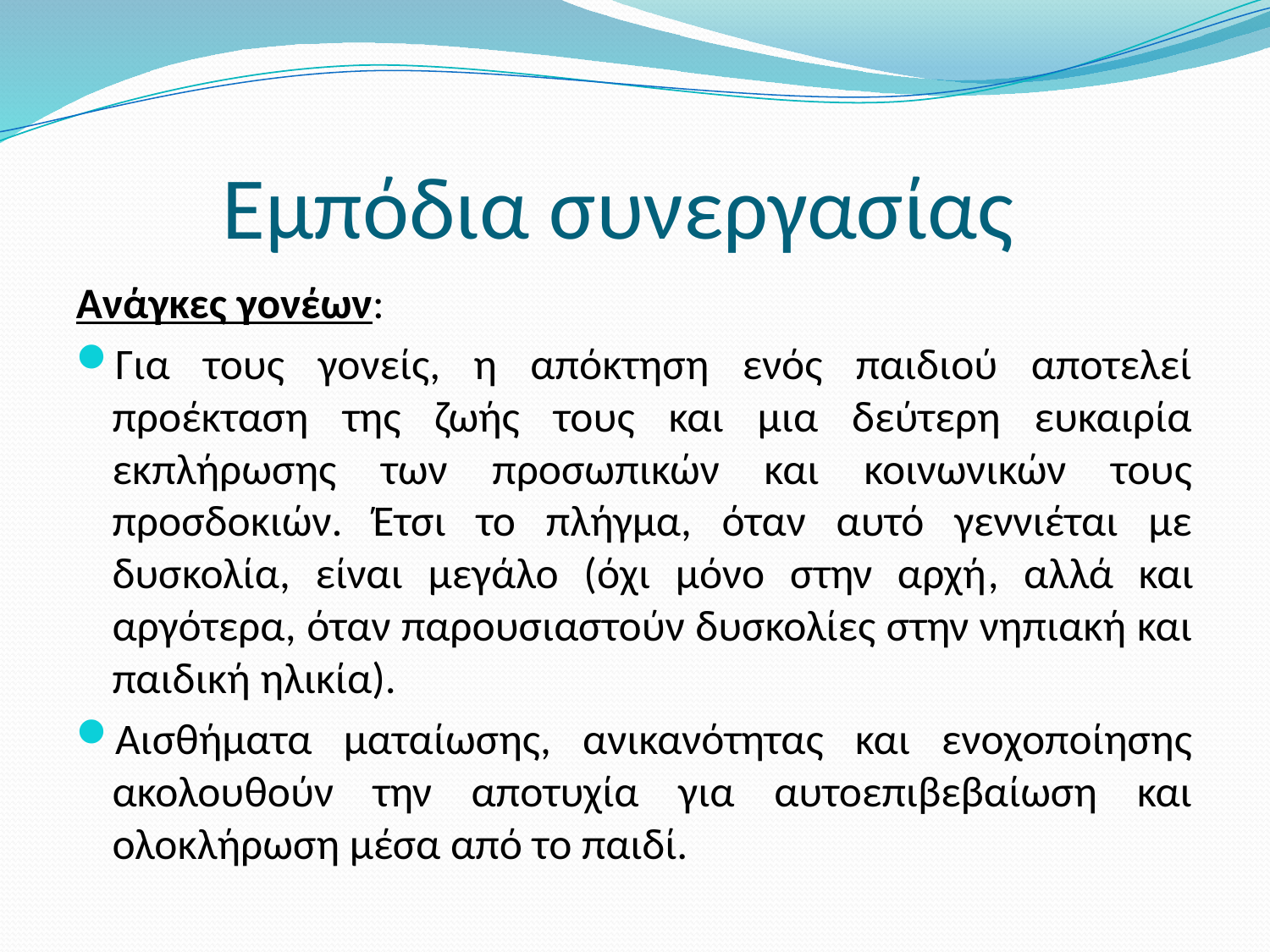

# Εμπόδια συνεργασίας
Ανάγκες γονέων:
Για τους γονείς, η απόκτηση ενός παιδιού αποτελεί προέκταση της ζωής τους και μια δεύτερη ευκαιρία εκπλήρωσης των προσωπικών και κοινωνικών τους προσδοκιών. Έτσι το πλήγμα, όταν αυτό γεννιέται με δυσκολία, είναι μεγάλο (όχι μόνο στην αρχή, αλλά και αργότερα, όταν παρουσιαστούν δυσκολίες στην νηπιακή και παιδική ηλικία).
Αισθήματα ματαίωσης, ανικανότητας και ενοχοποίησης ακολουθούν την αποτυχία για αυτοεπιβεβαίωση και ολοκλήρωση μέσα από το παιδί.